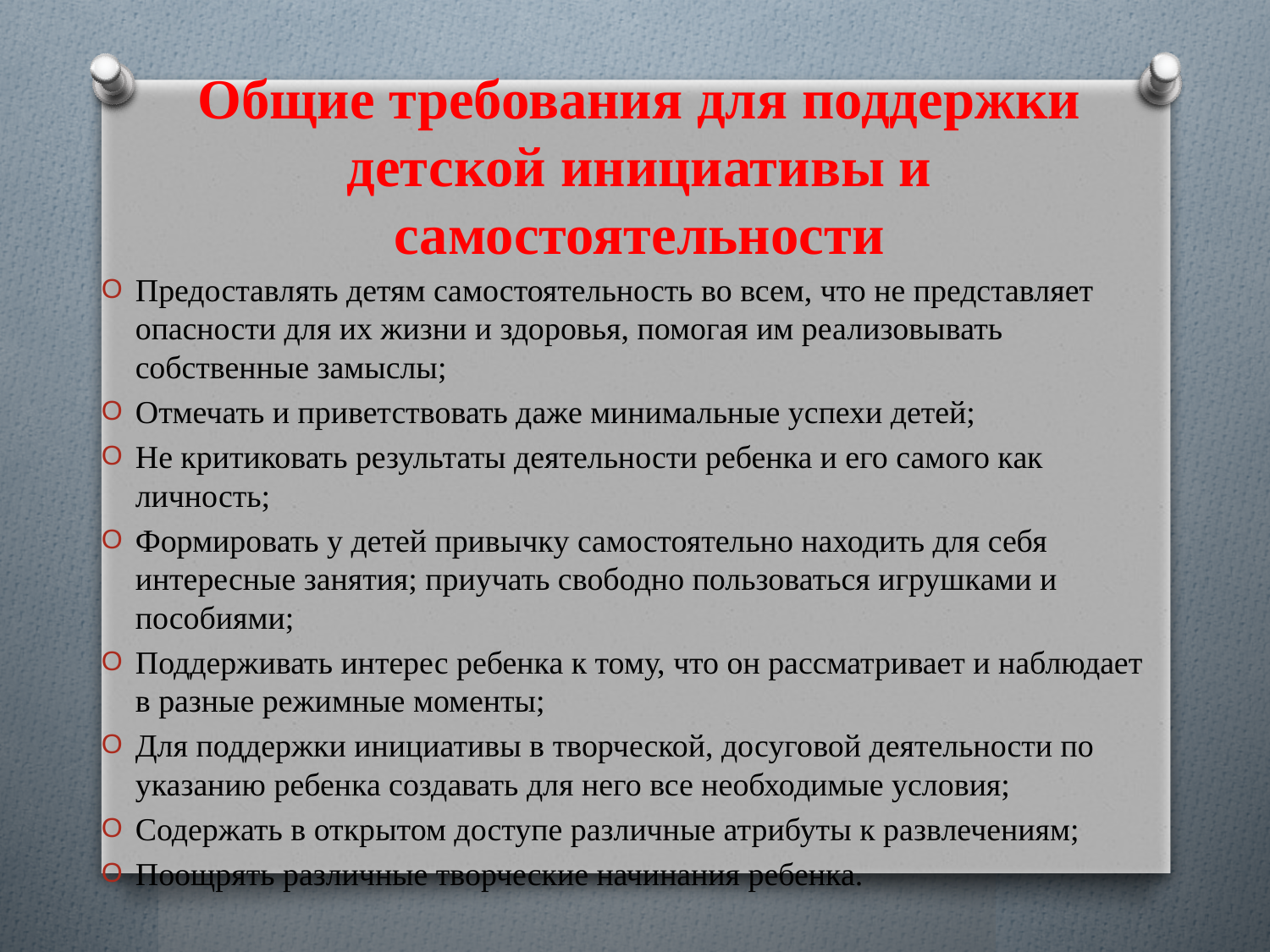

# Общие требования для поддержки детской инициативы и самостоятельности
Предоставлять детям самостоятельность во всем, что не представляет опасности для их жизни и здоровья, помогая им реализовывать собственные замыслы;
Отмечать и приветствовать даже минимальные успехи детей;
Не критиковать результаты деятельности ребенка и его самого как личность;
Формировать у детей привычку самостоятельно находить для себя интересные занятия; приучать свободно пользоваться игрушками и пособиями;
Поддерживать интерес ребенка к тому, что он рассматривает и наблюдает в разные режимные моменты;
Для поддержки инициативы в творческой, досуговой деятельности по указанию ребенка создавать для него все необходимые условия;
Содержать в открытом доступе различные атрибуты к развлечениям;
Поощрять различные творческие начинания ребенка.